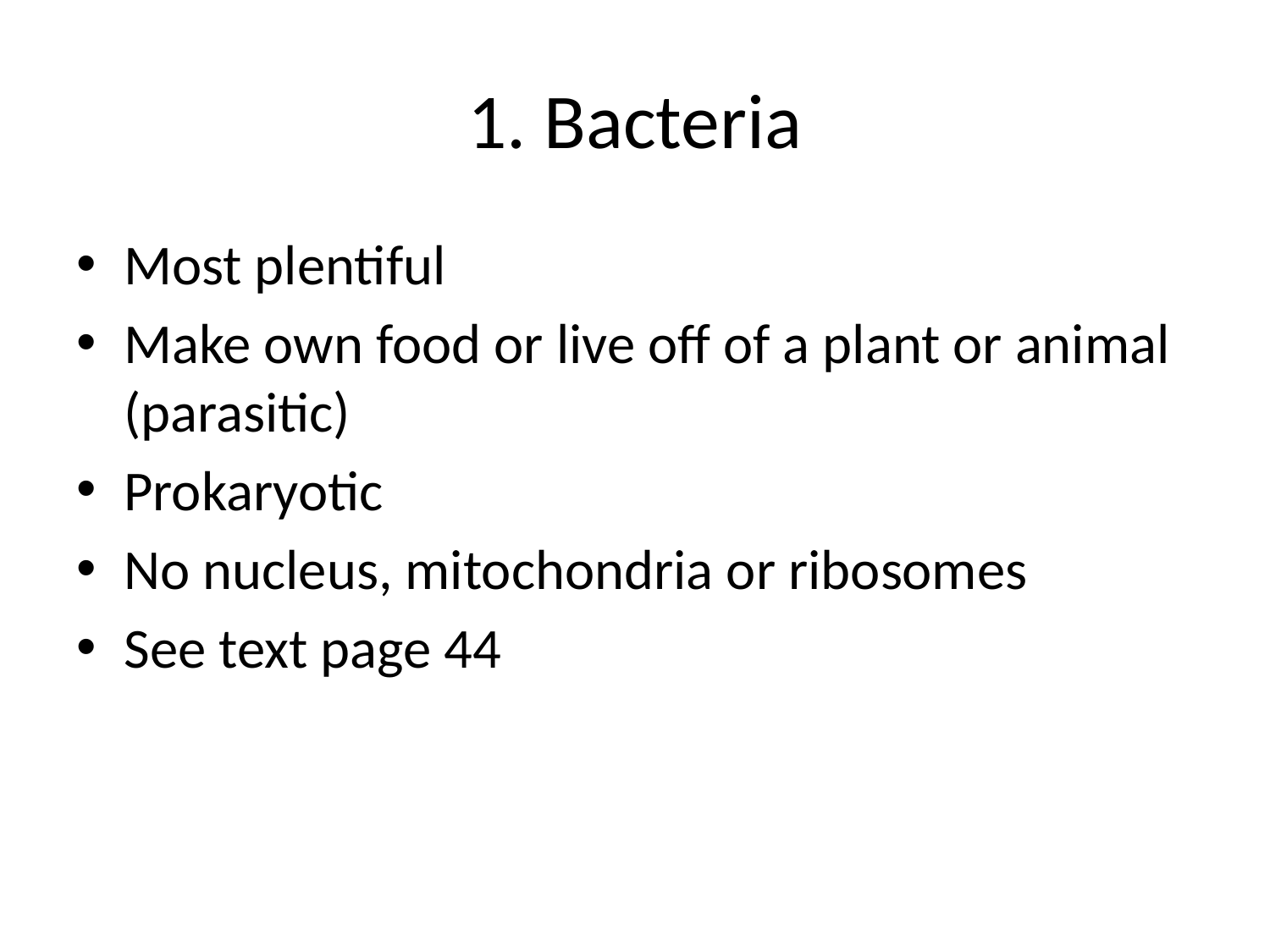

# 1. Bacteria
Most plentiful
Make own food or live off of a plant or animal (parasitic)
Prokaryotic
No nucleus, mitochondria or ribosomes
See text page 44